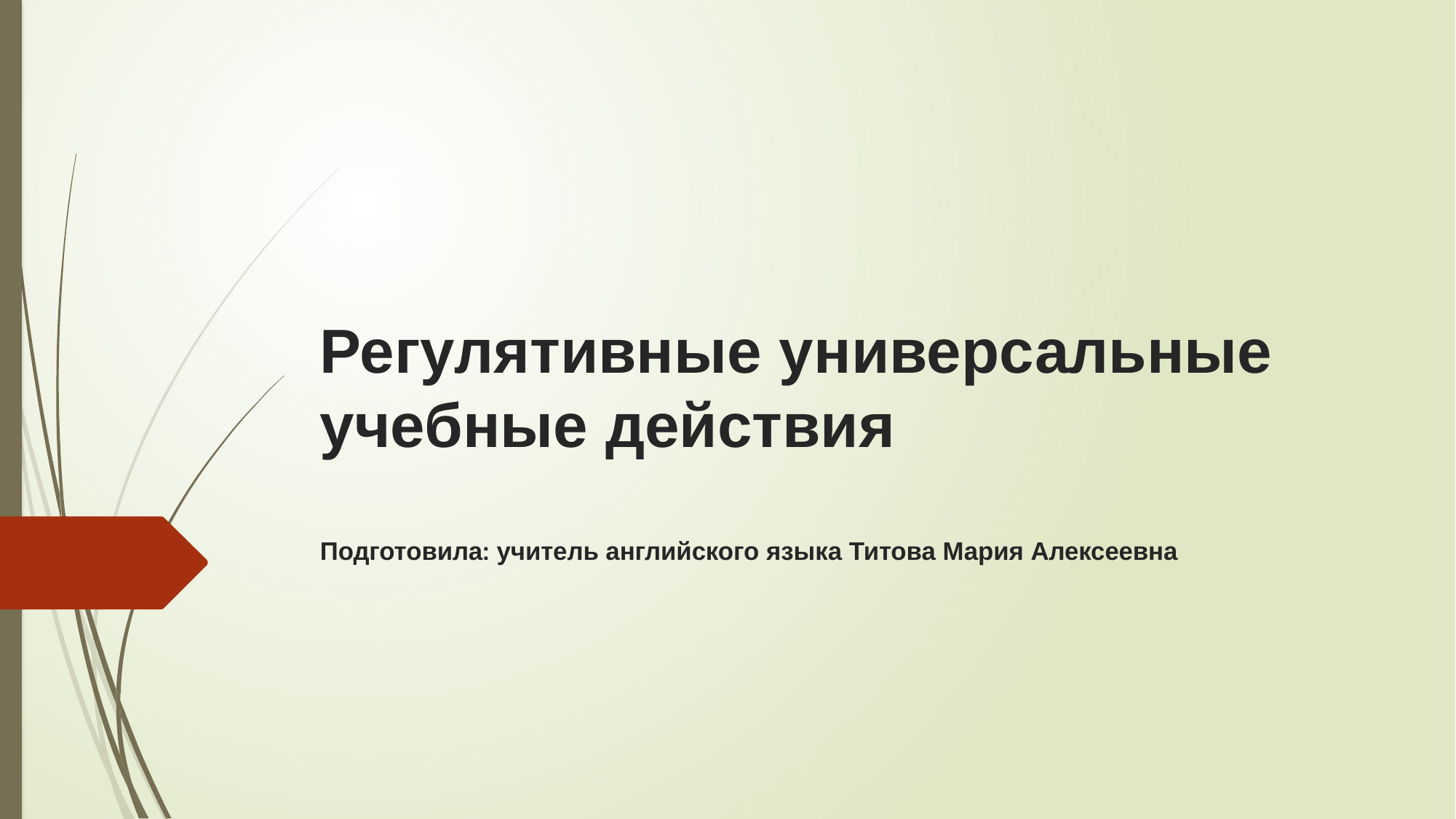

# Регулятивные универсальные учебные действия Подготовила: учитель английского языка Титова Мария Алексеевна